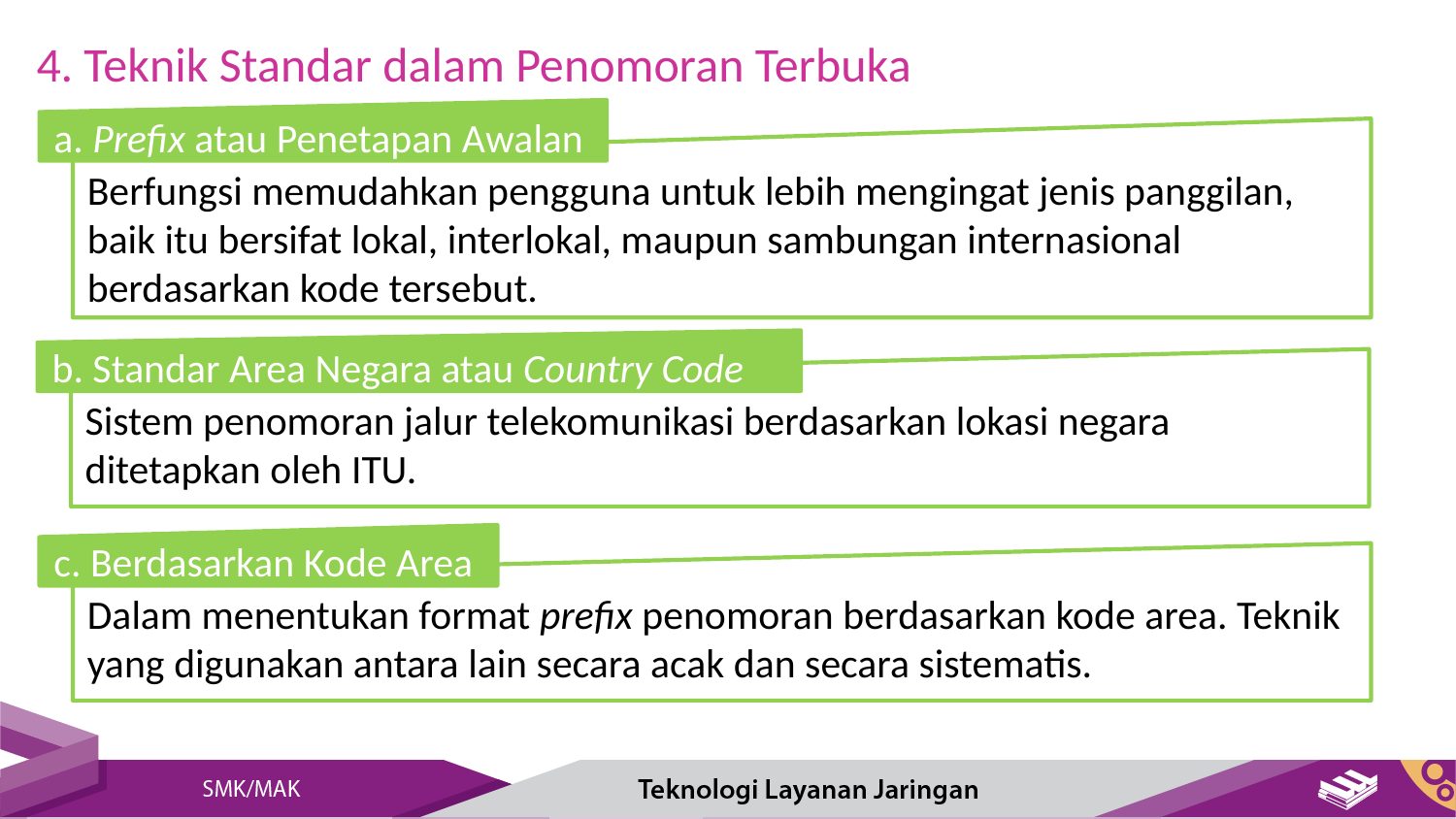

4. Teknik Standar dalam Penomoran Terbuka
a. Prefix atau Penetapan Awalan
Berfungsi memudahkan pengguna untuk lebih mengingat jenis panggilan, baik itu bersifat lokal, interlokal, maupun sambungan internasional berdasarkan kode tersebut.
b. Standar Area Negara atau Country Code
Sistem penomoran jalur telekomunikasi berdasarkan lokasi negara ditetapkan oleh ITU.
c. Berdasarkan Kode Area
Dalam menentukan format prefix penomoran berdasarkan kode area. Teknik yang digunakan antara lain secara acak dan secara sistematis.